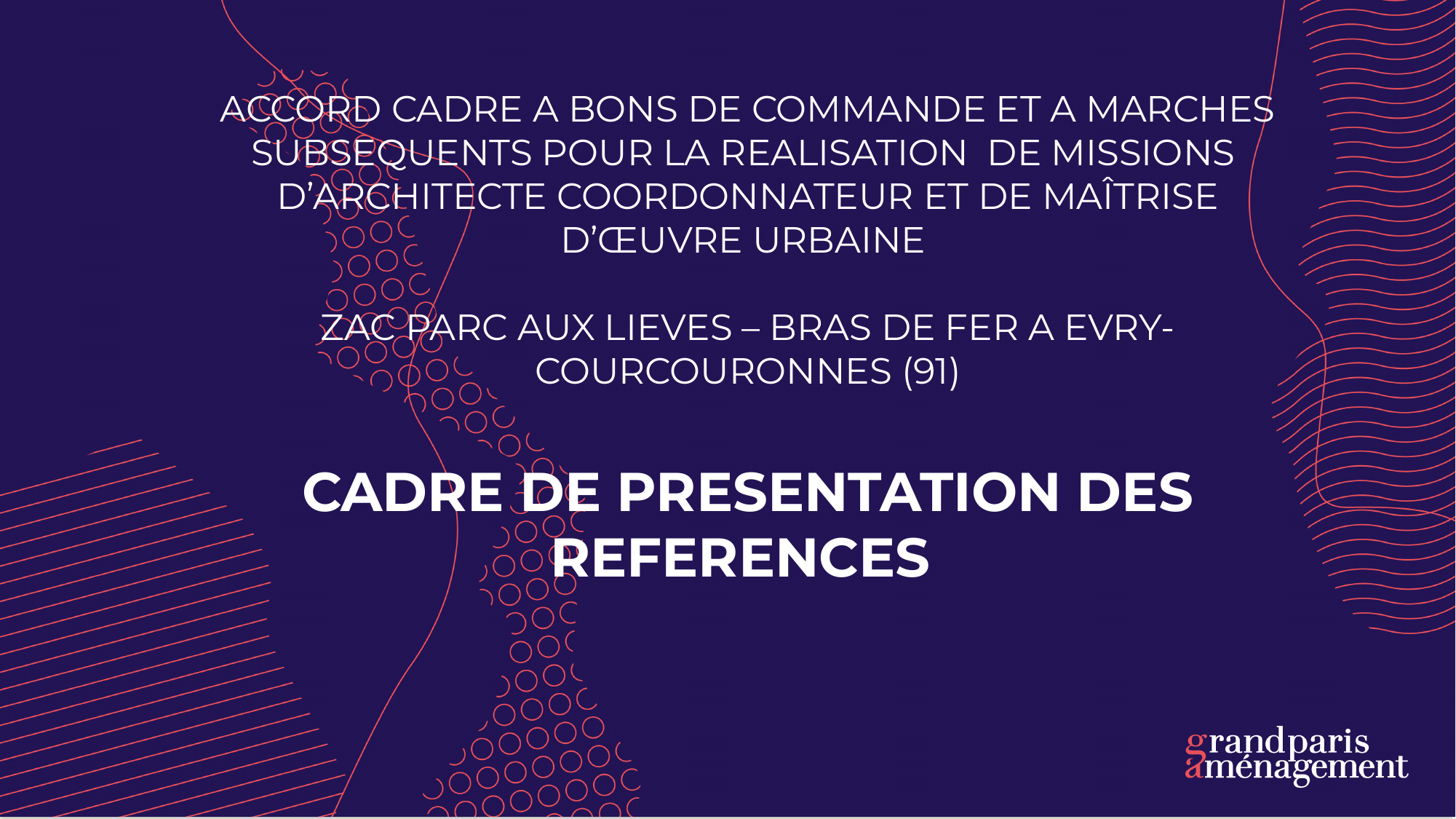

# ACCORD CADRE A BONS DE COMMANDE ET A MARCHES SUBSEQUENTS POUR LA REALISATION  DE MISSIONS  D’ARCHITECTE COORDONNATEUR ET DE MAÎTRISE D’ŒUVRE URBAINE ZAC PARC AUX LIEVES – BRAS DE FER A EVRY-COURCOURONNES (91) CADRE DE PRESENTATION DES REFERENCES